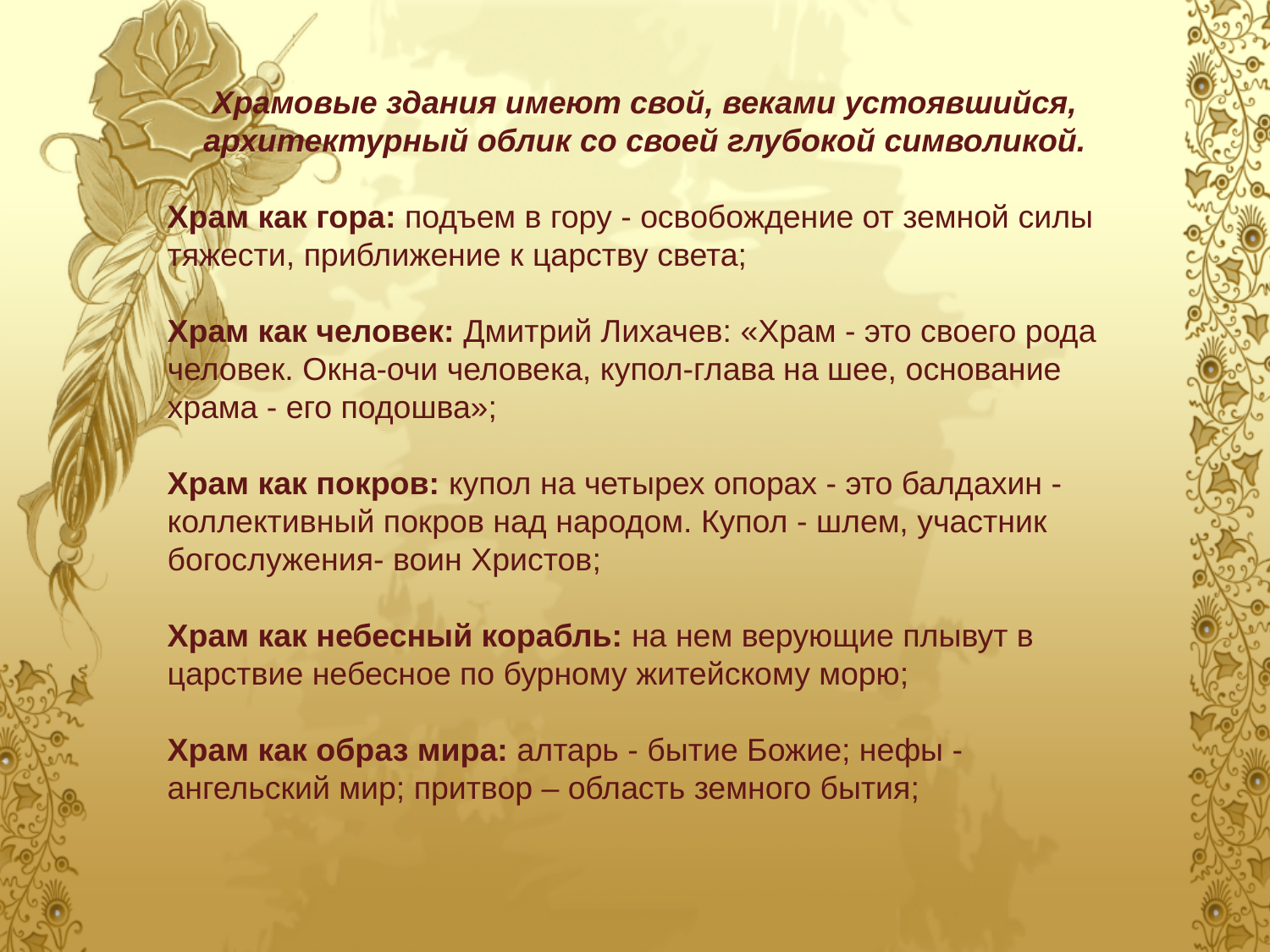

Храмовые здания имеют свой, веками устоявшийся, архитектурный облик со своей глубокой символикой.

Храм как гора: подъем в гору - освобождение от земной силы тяжести, приближение к царству света;

Храм как человек: Дмитрий Лихачев: «Храм - это своего рода человек. Окна-очи человека, купол-глава на шее, основание храма - его подошва»;

Храм как покров: купол на четырех опорах - это балдахин - коллективный покров над народом. Купол - шлем, участник богослужения- воин Христов;

Храм как небесный корабль: на нем верующие плывут в царствие небесное по бурному житейскому морю;

Храм как образ мира: алтарь - бытие Божие; нефы - ангельский мир; притвор – область земного бытия;